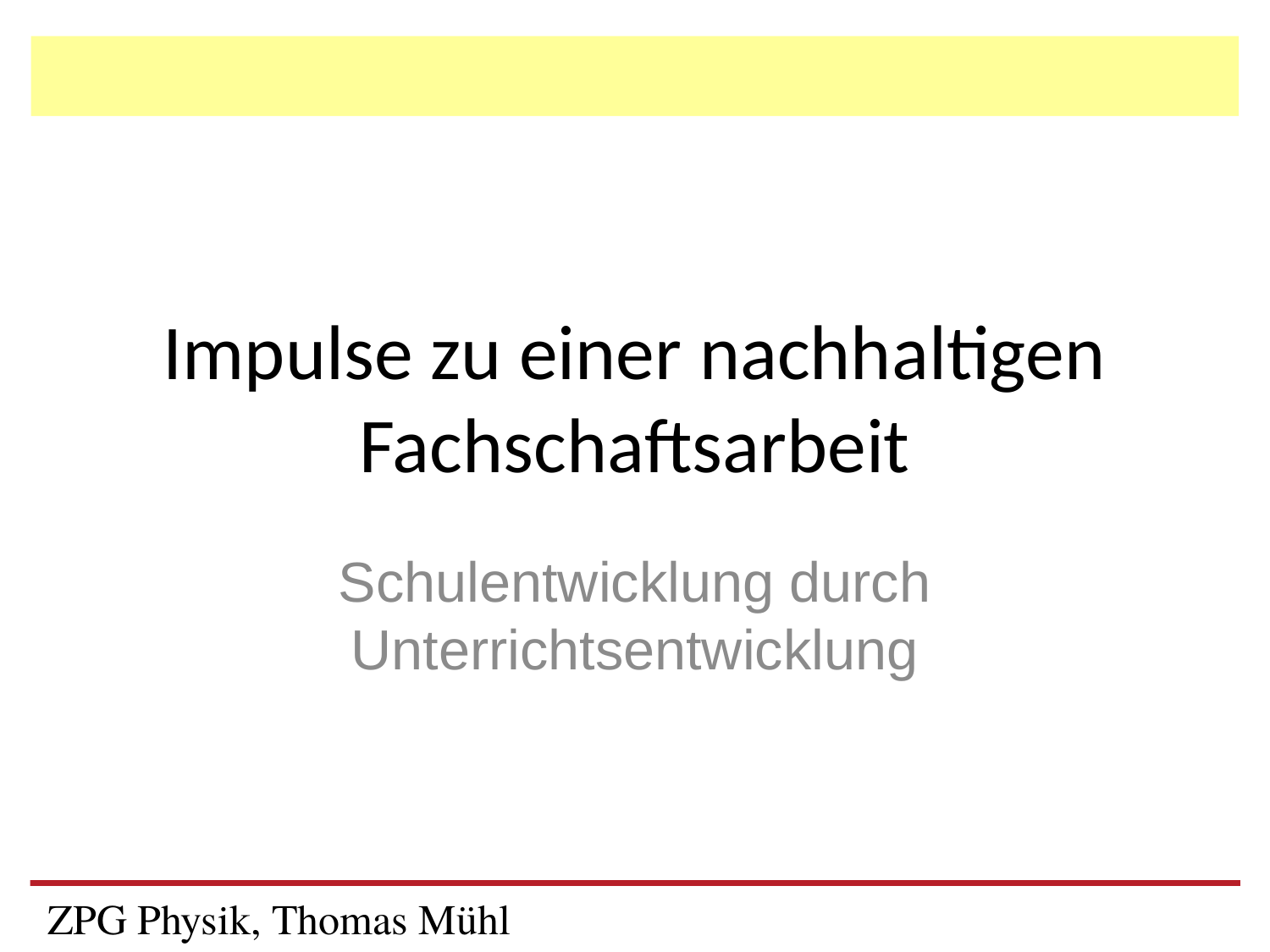

# Impulse zu einer nachhaltigen Fachschaftsarbeit
Schulentwicklung durch Unterrichtsentwicklung
ZPG Physik, Thomas Mühl